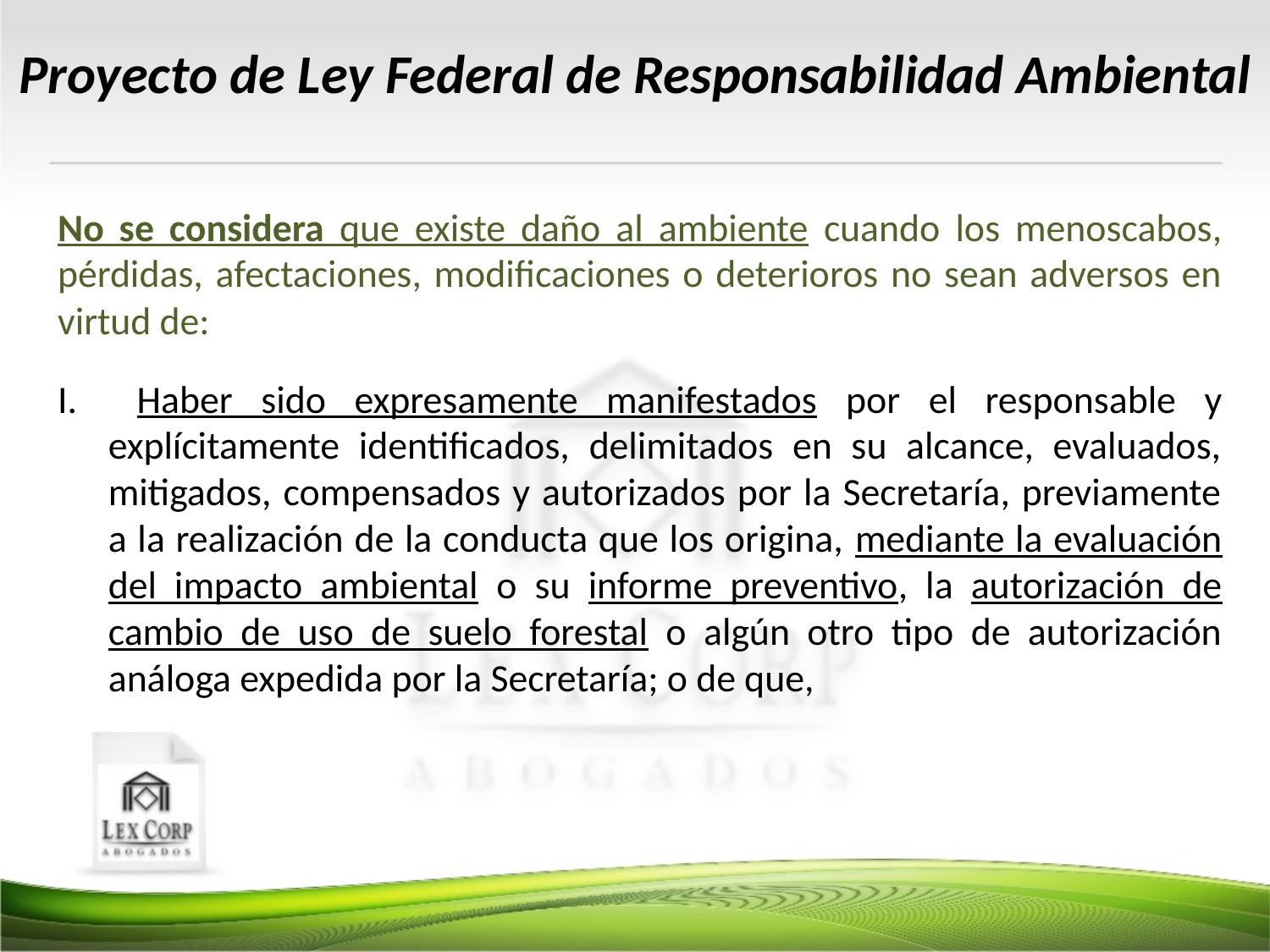

Proyecto de Ley Federal de Responsabilidad Ambiental
No se considera que existe daño al ambiente cuando los menoscabos, pérdidas, afectaciones, modificaciones o deterioros no sean adversos en virtud de:

 Haber sido expresamente manifestados por el responsable y explícitamente identificados, delimitados en su alcance, evaluados, mitigados, compensados y autorizados por la Secretaría, previamente a la realización de la conducta que los origina, mediante la evaluación del impacto ambiental o su informe preventivo, la autorización de cambio de uso de suelo forestal o algún otro tipo de autorización análoga expedida por la Secretaría; o de que,